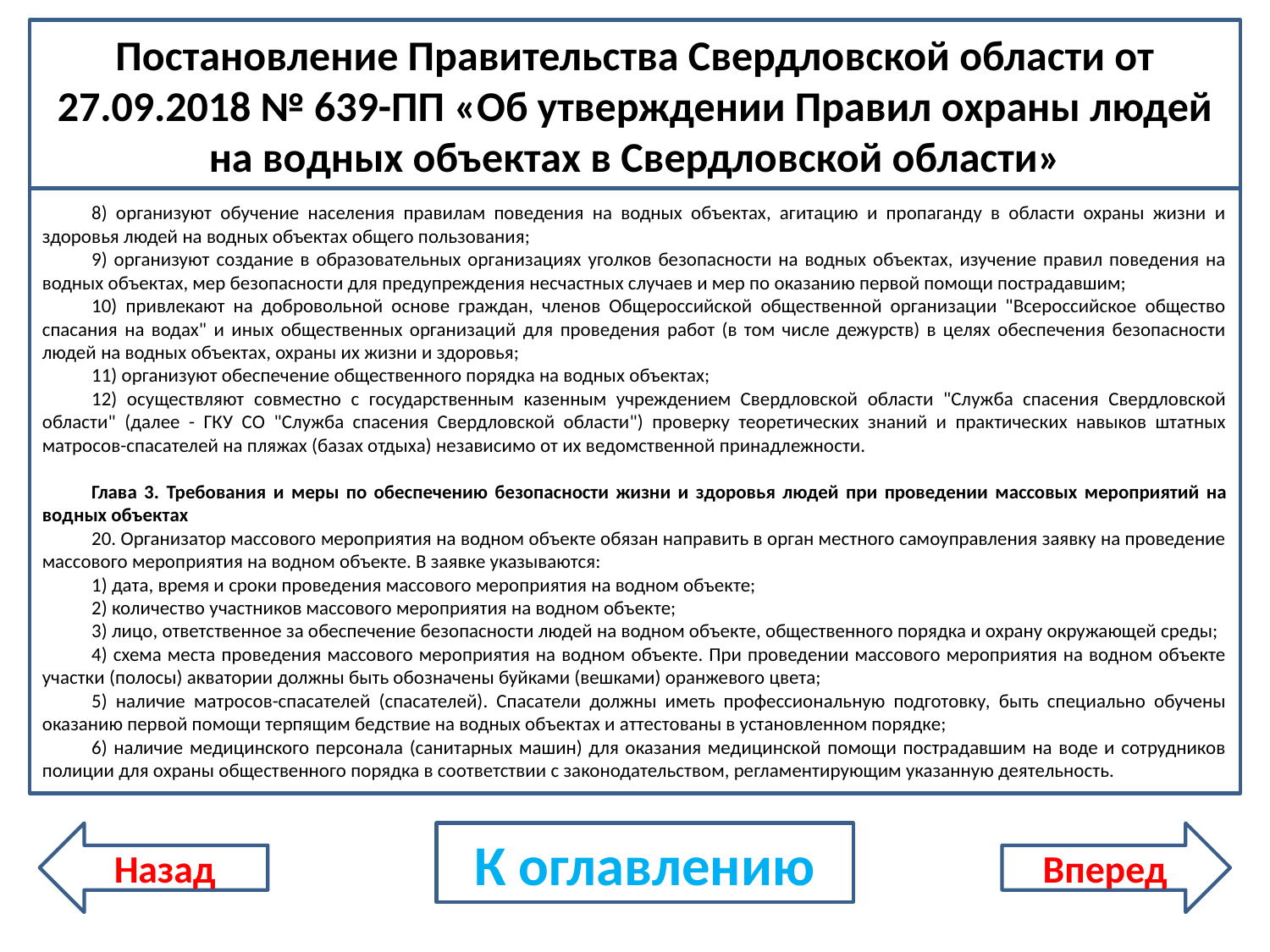

Постановление Правительства Свердловской области от 27.09.2018 № 639-ПП «Об утверждении Правил охраны людей на водных объектах в Свердловской области»
8) организуют обучение населения правилам поведения на водных объектах, агитацию и пропаганду в области охраны жизни и здоровья людей на водных объектах общего пользования;
9) организуют создание в образовательных организациях уголков безопасности на водных объектах, изучение правил поведения на водных объектах, мер безопасности для предупреждения несчастных случаев и мер по оказанию первой помощи пострадавшим;
10) привлекают на добровольной основе граждан, членов Общероссийской общественной организации "Всероссийское общество спасания на водах" и иных общественных организаций для проведения работ (в том числе дежурств) в целях обеспечения безопасности людей на водных объектах, охраны их жизни и здоровья;
11) организуют обеспечение общественного порядка на водных объектах;
12) осуществляют совместно с государственным казенным учреждением Свердловской области "Служба спасения Свердловской области" (далее - ГКУ СО "Служба спасения Свердловской области") проверку теоретических знаний и практических навыков штатных матросов-спасателей на пляжах (базах отдыха) независимо от их ведомственной принадлежности.

Глава 3. Требования и меры по обеспечению безопасности жизни и здоровья людей при проведении массовых мероприятий на водных объектах
20. Организатор массового мероприятия на водном объекте обязан направить в орган местного самоуправления заявку на проведение массового мероприятия на водном объекте. В заявке указываются:
1) дата, время и сроки проведения массового мероприятия на водном объекте;
2) количество участников массового мероприятия на водном объекте;
3) лицо, ответственное за обеспечение безопасности людей на водном объекте, общественного порядка и охрану окружающей среды;
4) схема места проведения массового мероприятия на водном объекте. При проведении массового мероприятия на водном объекте участки (полосы) акватории должны быть обозначены буйками (вешками) оранжевого цвета;
5) наличие матросов-спасателей (спасателей). Спасатели должны иметь профессиональную подготовку, быть специально обучены оказанию первой помощи терпящим бедствие на водных объектах и аттестованы в установленном порядке;
6) наличие медицинского персонала (санитарных машин) для оказания медицинской помощи пострадавшим на воде и сотрудников полиции для охраны общественного порядка в соответствии с законодательством, регламентирующим указанную деятельность.
Назад
К оглавлению
Вперед